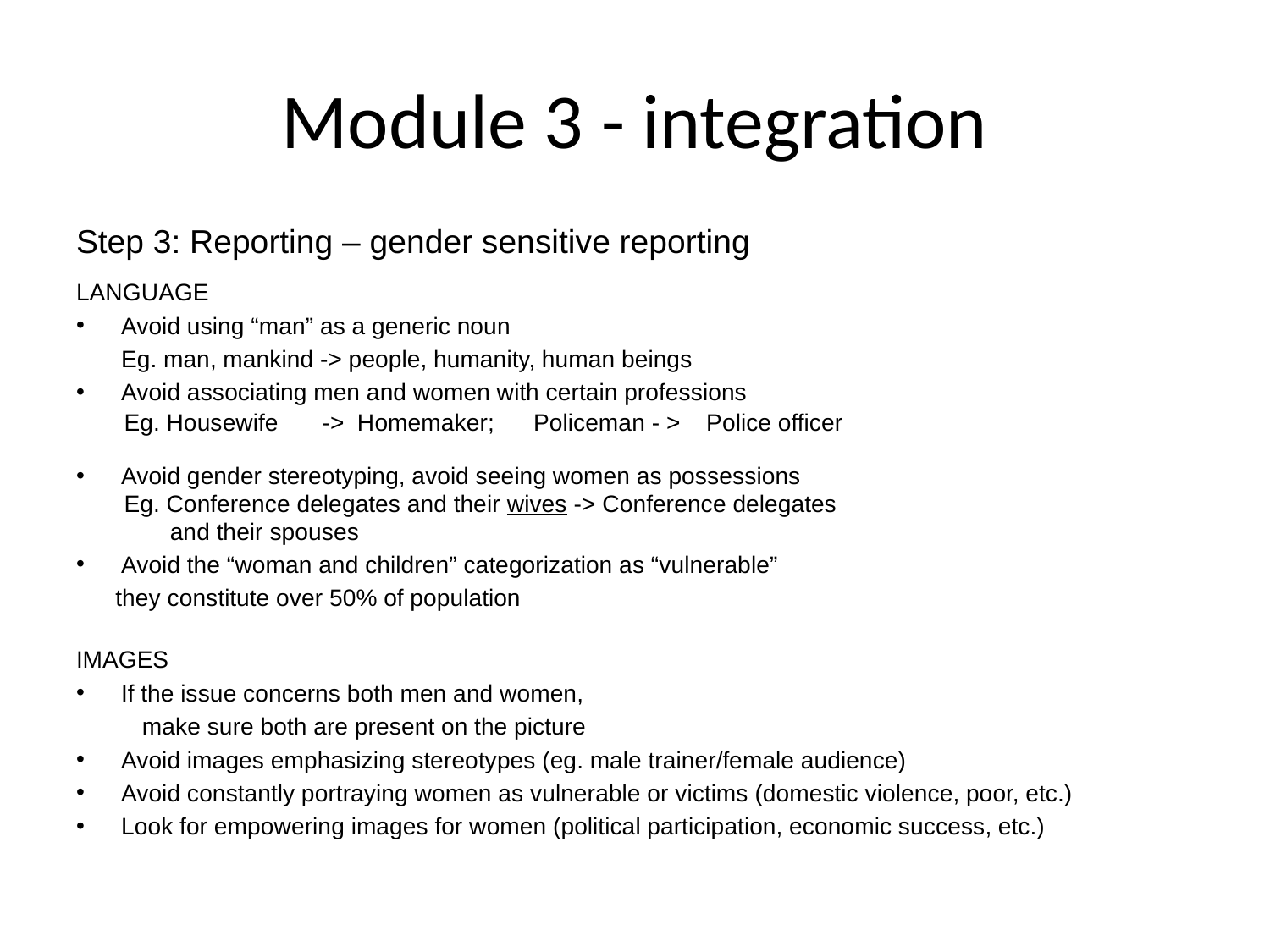

# Module 3 - integration
Step 3: Reporting – gender sensitive reporting
LANGUAGE
Avoid using “man” as a generic noun
	Eg. man, mankind -> people, humanity, human beings
Avoid associating men and women with certain professions
Eg. Housewife	->  Homemaker;      Policeman - >    Police officer
Avoid gender stereotyping, avoid seeing women as possessions
Eg. Conference delegates and their wives -> Conference delegates
       and their spouses
Avoid the “woman and children” categorization as “vulnerable”
      they constitute over 50% of population
IMAGES
If the issue concerns both men and women,
	make sure both are present on the picture
Avoid images emphasizing stereotypes (eg. male trainer/female audience)
Avoid constantly portraying women as vulnerable or victims (domestic violence, poor, etc.)
Look for empowering images for women (political participation, economic success, etc.)